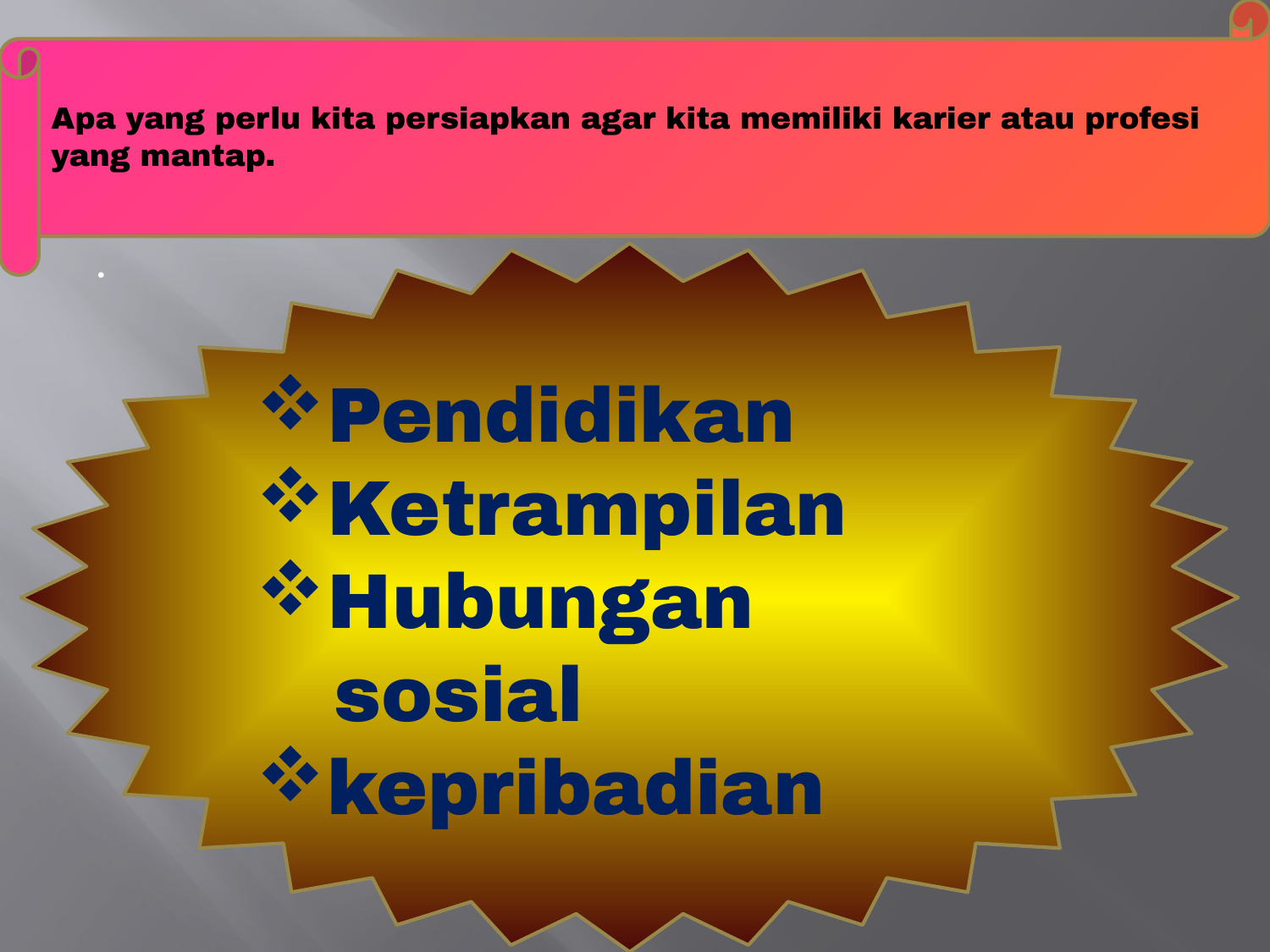

Apa yang perlu kita persiapkan agar kita memiliki karier atau profesi yang mantap.

# .
.
Pendidikan
Ketrampilan
Hubungan
   sosial
kepribadian